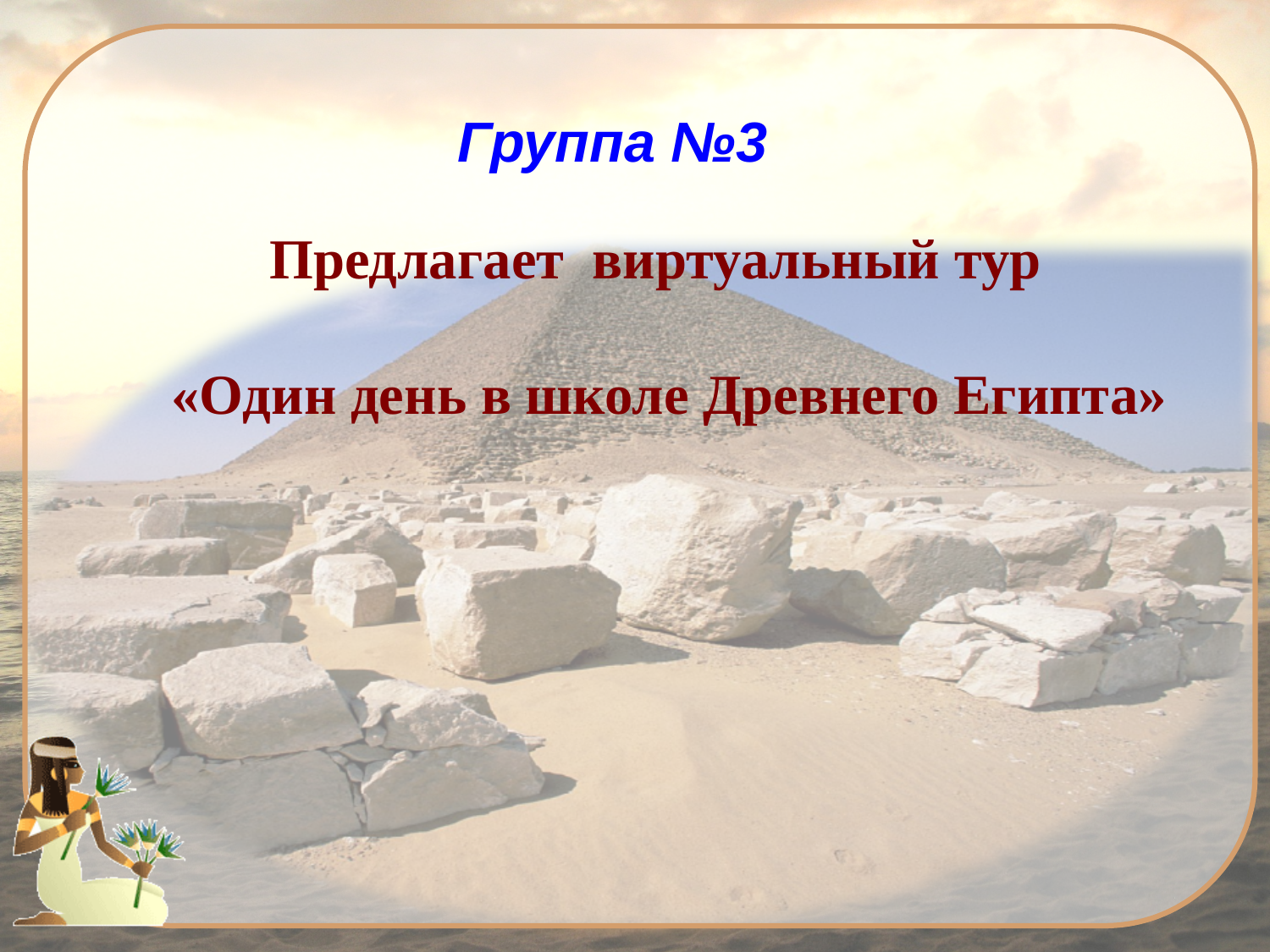

Группа №3
Предлагает  виртуальный тур

«Один день в школе Древнего Египта»